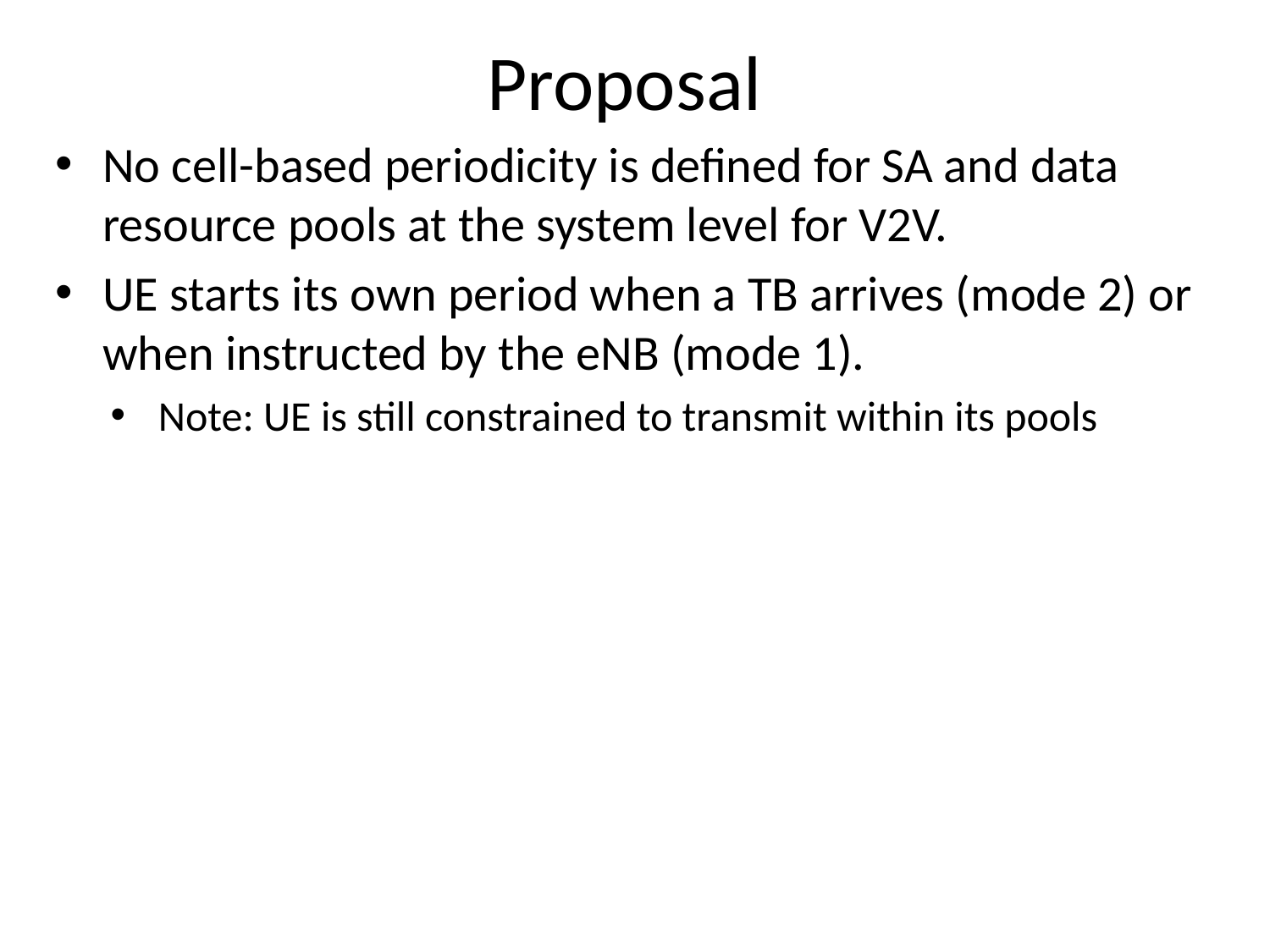

# Proposal
No cell-based periodicity is defined for SA and data resource pools at the system level for V2V.
UE starts its own period when a TB arrives (mode 2) or when instructed by the eNB (mode 1).
Note: UE is still constrained to transmit within its pools